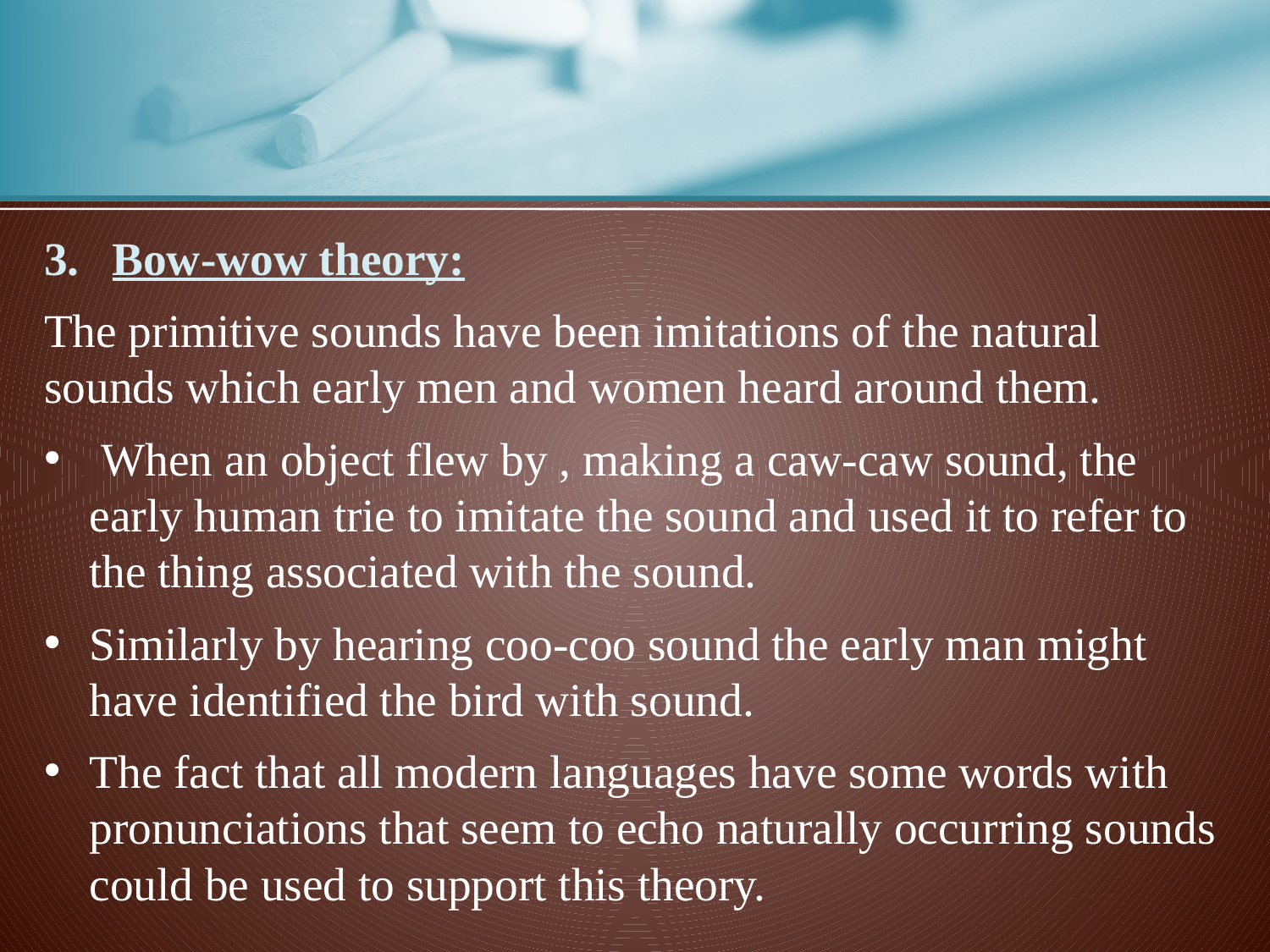

Bow-wow theory:
The primitive sounds have been imitations of the natural sounds which early men and women heard around them.
 When an object flew by , making a caw-caw sound, the early human trie to imitate the sound and used it to refer to the thing associated with the sound.
Similarly by hearing coo-coo sound the early man might have identified the bird with sound.
The fact that all modern languages have some words with pronunciations that seem to echo naturally occurring sounds could be used to support this theory.